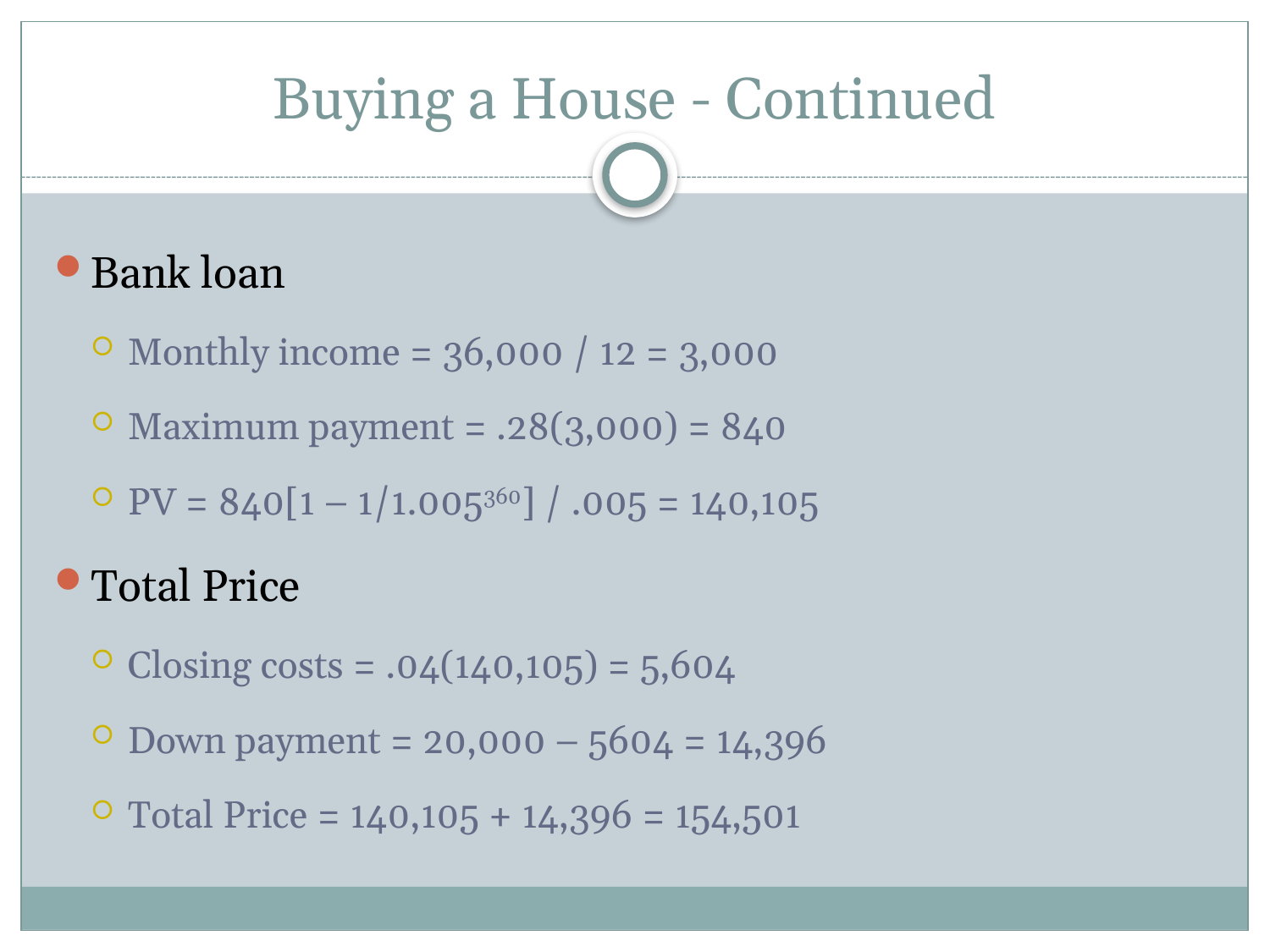

# Buying a House - Continued
Bank loan
Monthly income = 36,000 / 12 = 3,000
Maximum payment = .28(3,000) = 840
PV = 840[1 – 1/1.005360] / .005 = 140,105
Total Price
Closing costs = .04(140,105) = 5,604
Down payment = 20,000 – 5604 = 14,396
Total Price = 140,105 + 14,396 = 154,501